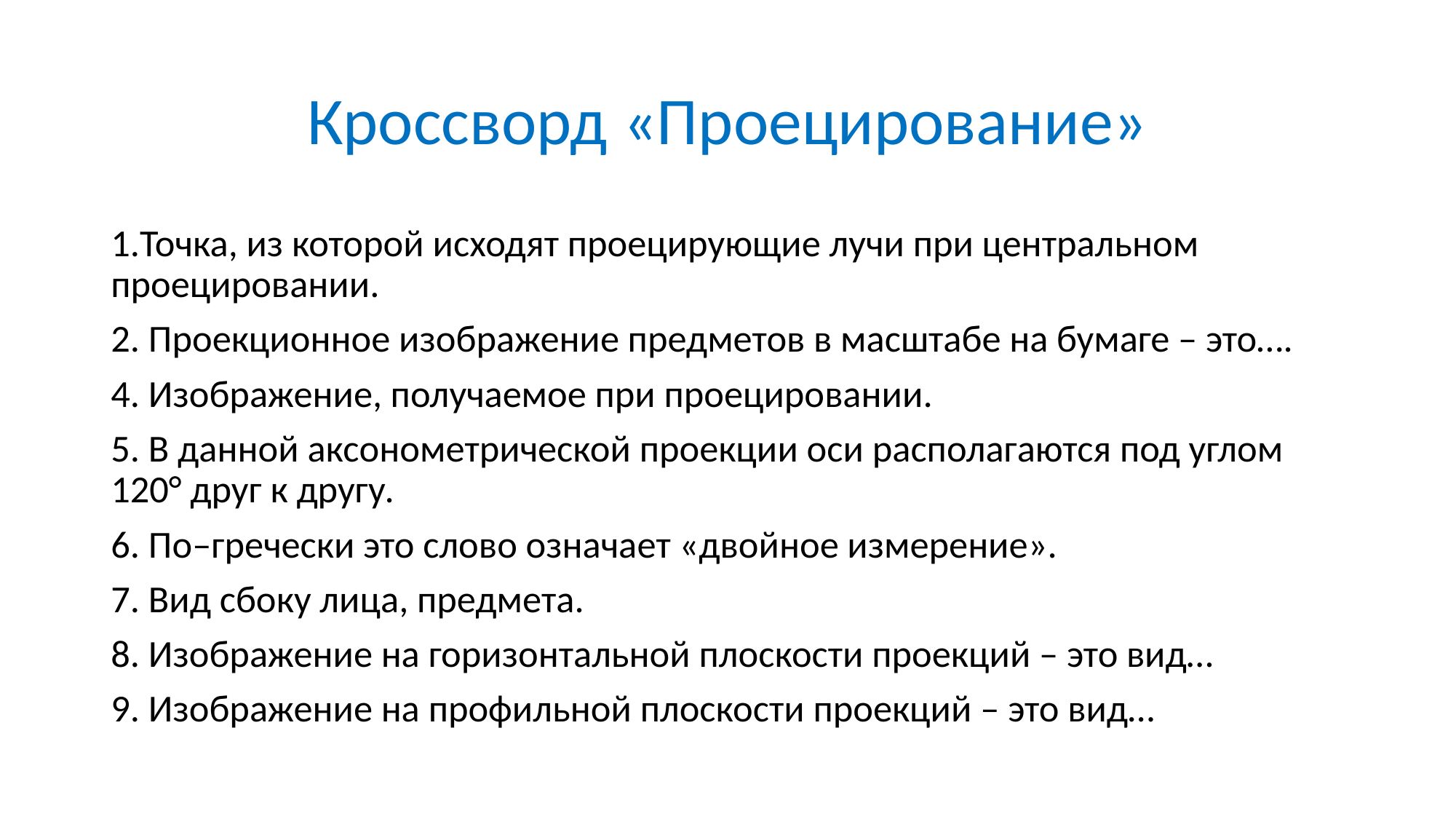

# Кроссворд «Проецирование»
1.Точка, из которой исходят проецирующие лучи при центральном проецировании.
2. Проекционное изображение предметов в масштабе на бумаге – это….
4. Изображение, получаемое при проецировании.
5. В данной аксонометрической проекции оси располагаются под углом 120° друг к другу.
6. По–гречески это слово означает «двойное измерение».
7. Вид сбоку лица, предмета.
8. Изображение на горизонтальной плоскости проекций – это вид…
9. Изображение на профильной плоскости проекций – это вид…